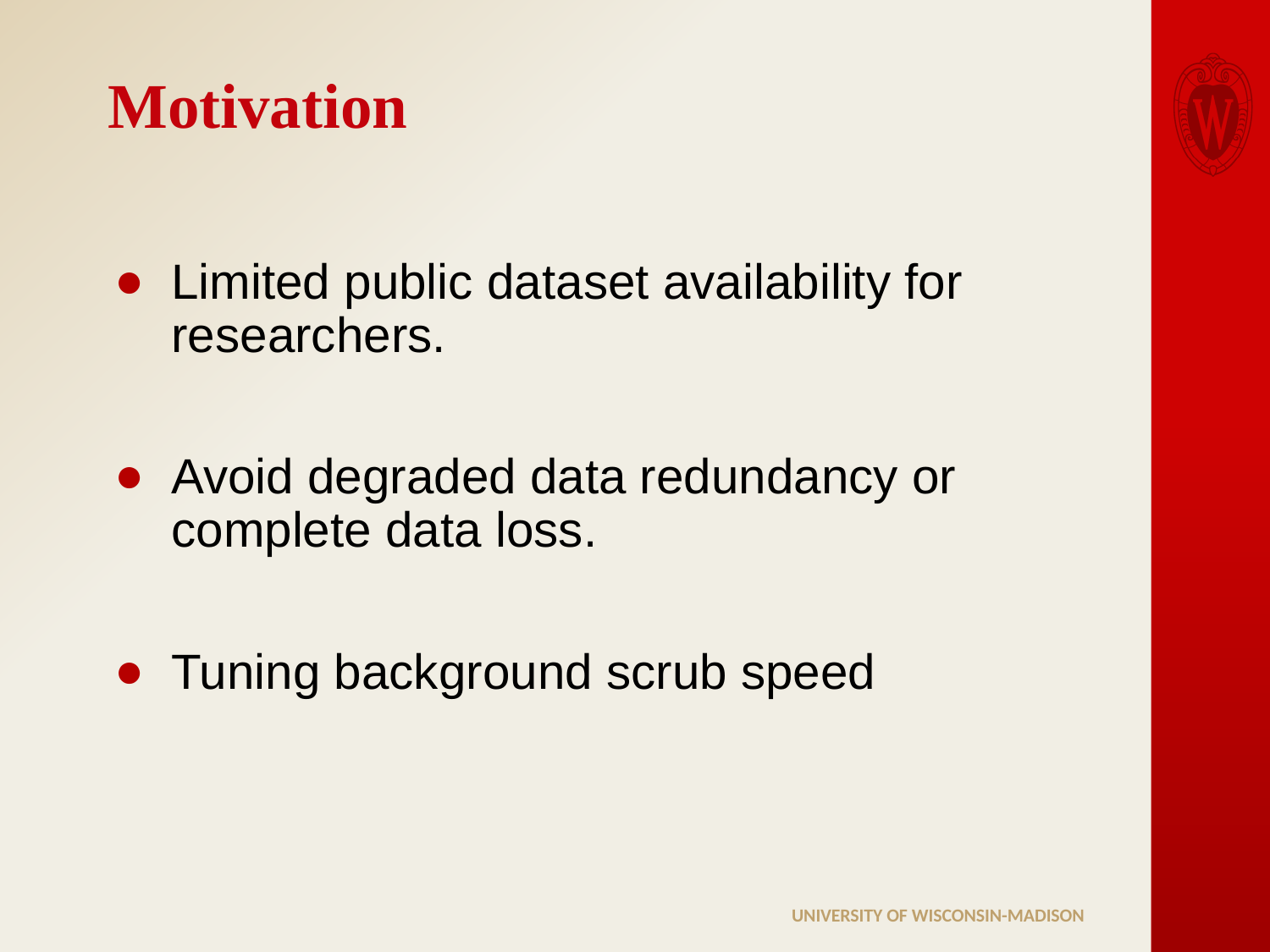

# Motivation
Limited public dataset availability for researchers.

Avoid degraded data redundancy or complete data loss.

Tuning background scrub speed